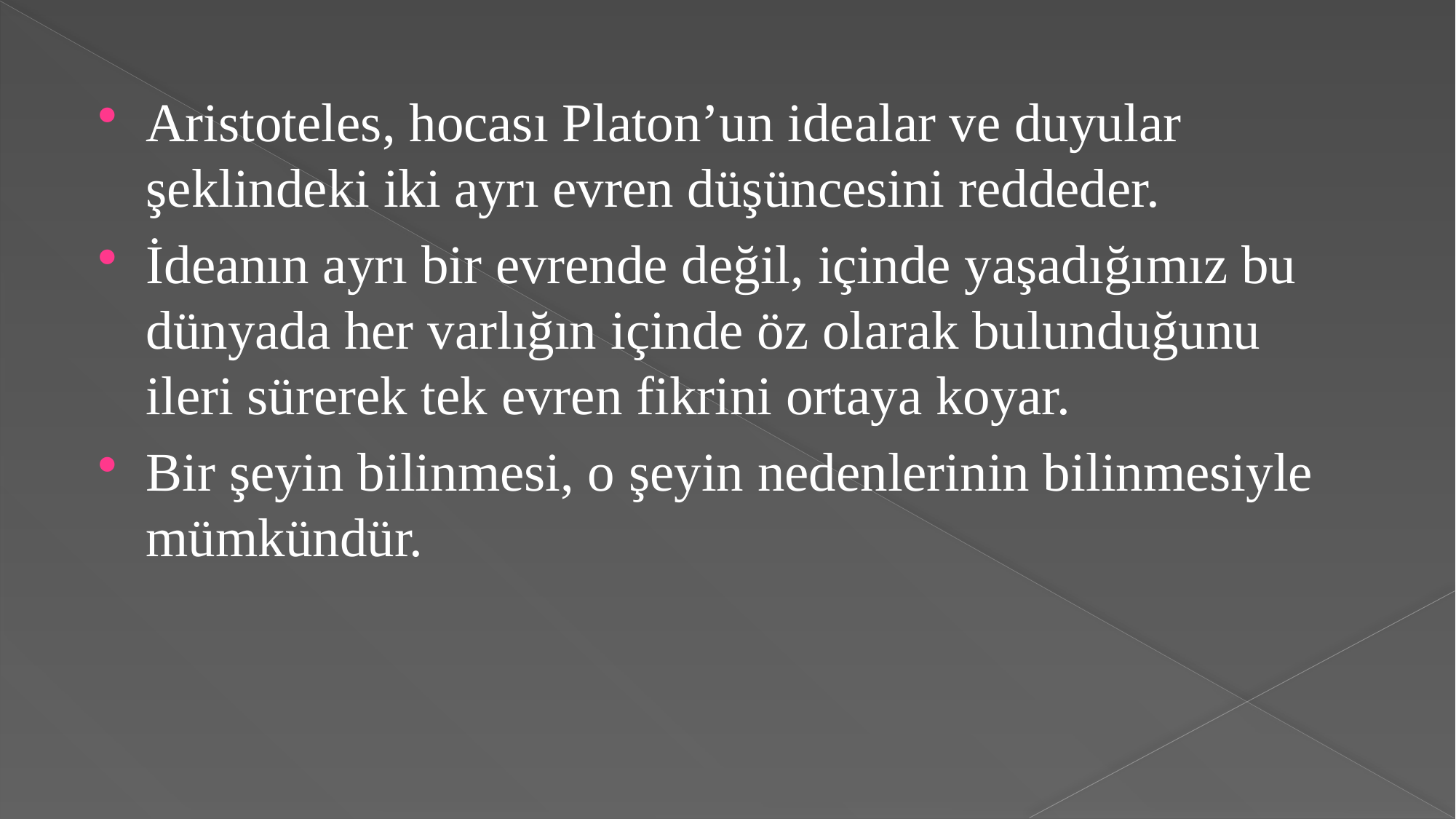

Aristoteles, hocası Platon’un idealar ve duyular şeklindeki iki ayrı evren düşüncesini reddeder.
İdeanın ayrı bir evrende değil, içinde yaşadığımız bu dünyada her varlığın içinde öz olarak bulunduğunu ileri sürerek tek evren fikrini ortaya koyar.
Bir şeyin bilinmesi, o şeyin nedenlerinin bilinmesiyle mümkündür.